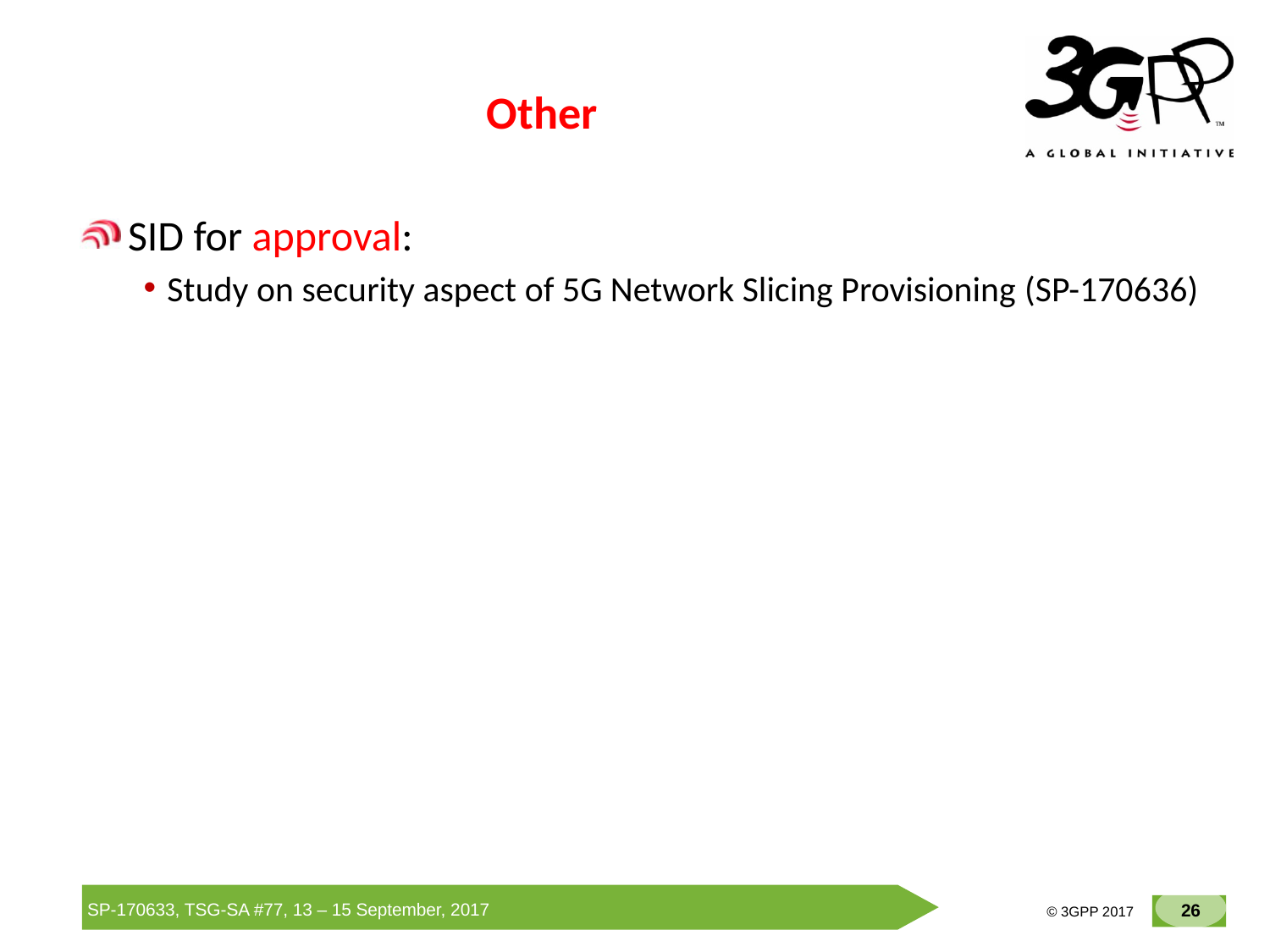

# Other
SID for approval:
Study on security aspect of 5G Network Slicing Provisioning (SP-170636)